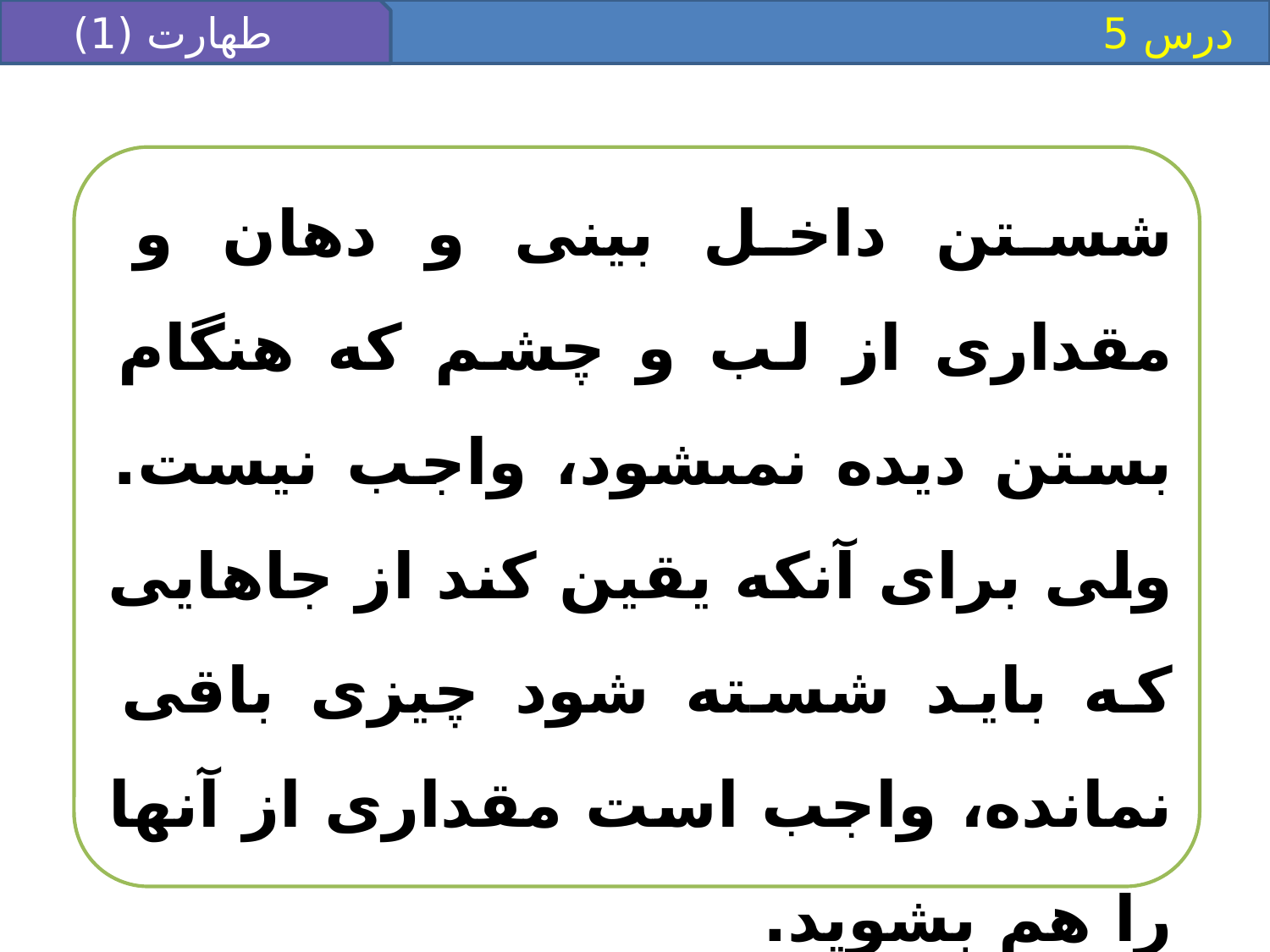

طهارت (1)
 درس 5

شستن داخل بينى و دهان و مقدارى از لب و چشم كه هنگام بستن ديده نمى‏شود، واجب نيست. ولى براى آنكه يقين كند از جاهايى كه بايد شسته شود چيزى باقى نمانده، واجب است مقدارى از آنها را هم بشويد.